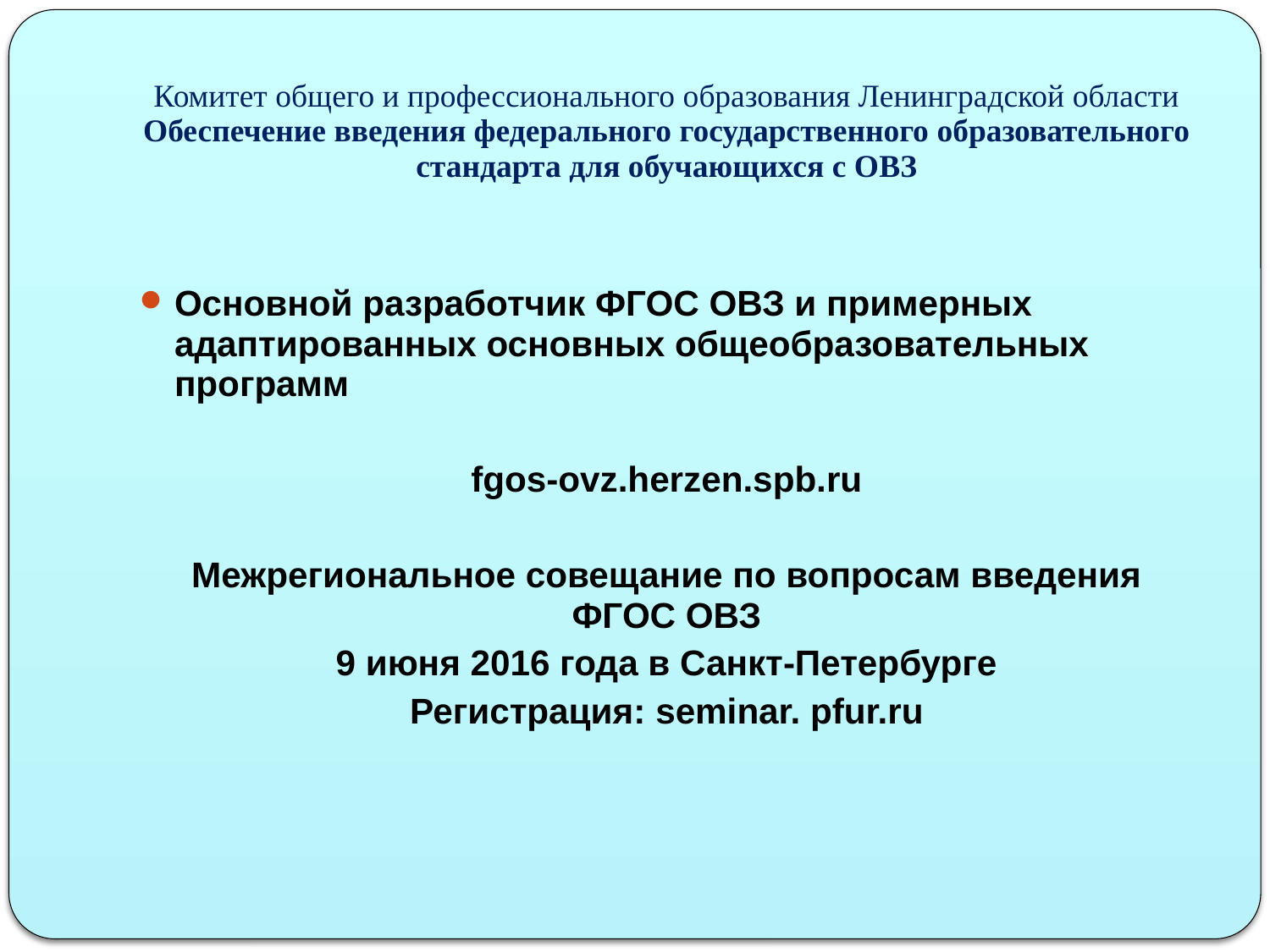

# Комитет общего и профессионального образования Ленинградской области Обеспечение введения федерального государственного образовательного стандарта для обучающихся с ОВЗ
Основной разработчик ФГОС ОВЗ и примерных адаптированных основных общеобразовательных программ

fgos-ovz.herzen.spb.ru

Межрегиональное совещание по вопросам введения ФГОС ОВЗ
9 июня 2016 года в Санкт-Петербурге
Регистрация: seminar. pfur.ru